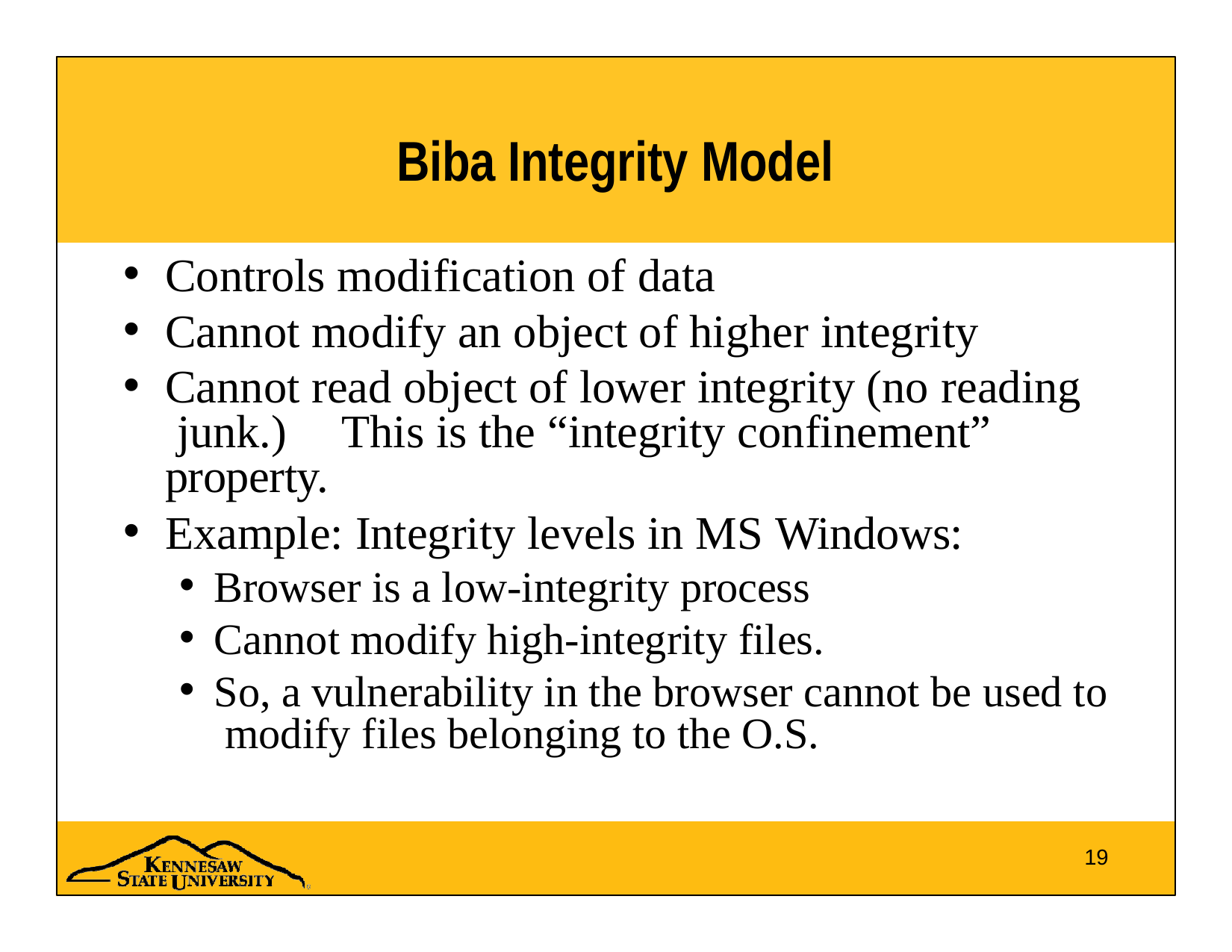

# Biba Integrity Model
Controls modification of data
Cannot modify an object of higher integrity
Cannot read object of lower integrity (no reading  junk.)	This is the “integrity confinement”  property.
Example: Integrity levels in MS Windows:
Browser is a low-integrity process
Cannot modify high-integrity files.
So, a vulnerability in the browser cannot be used to  modify files belonging to the O.S.
19